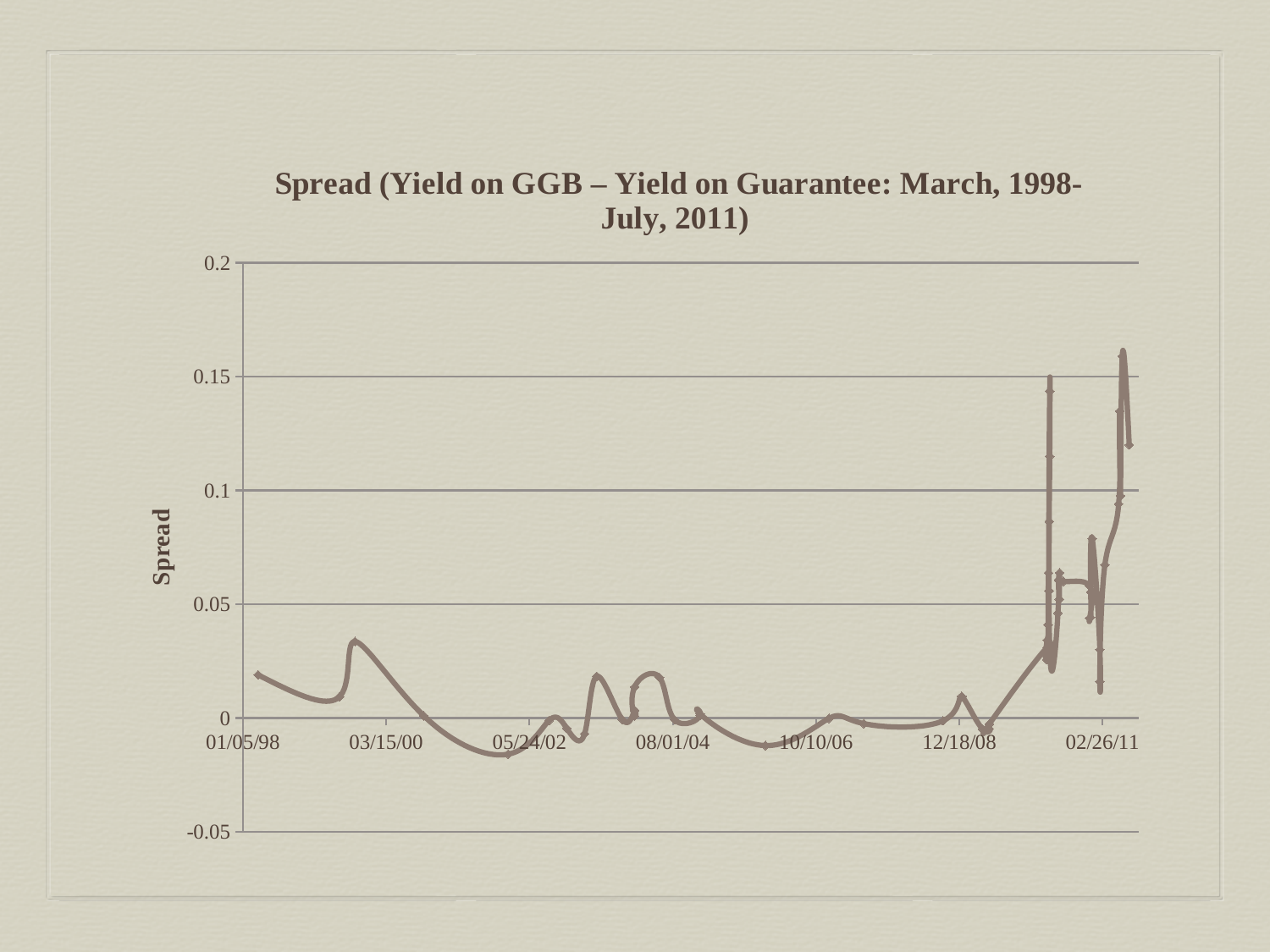

### Chart:  Spread (Yield on GGB – Yield on Guarantee: March, 1998-July, 2011)

| Category | Spread |
|---|---|